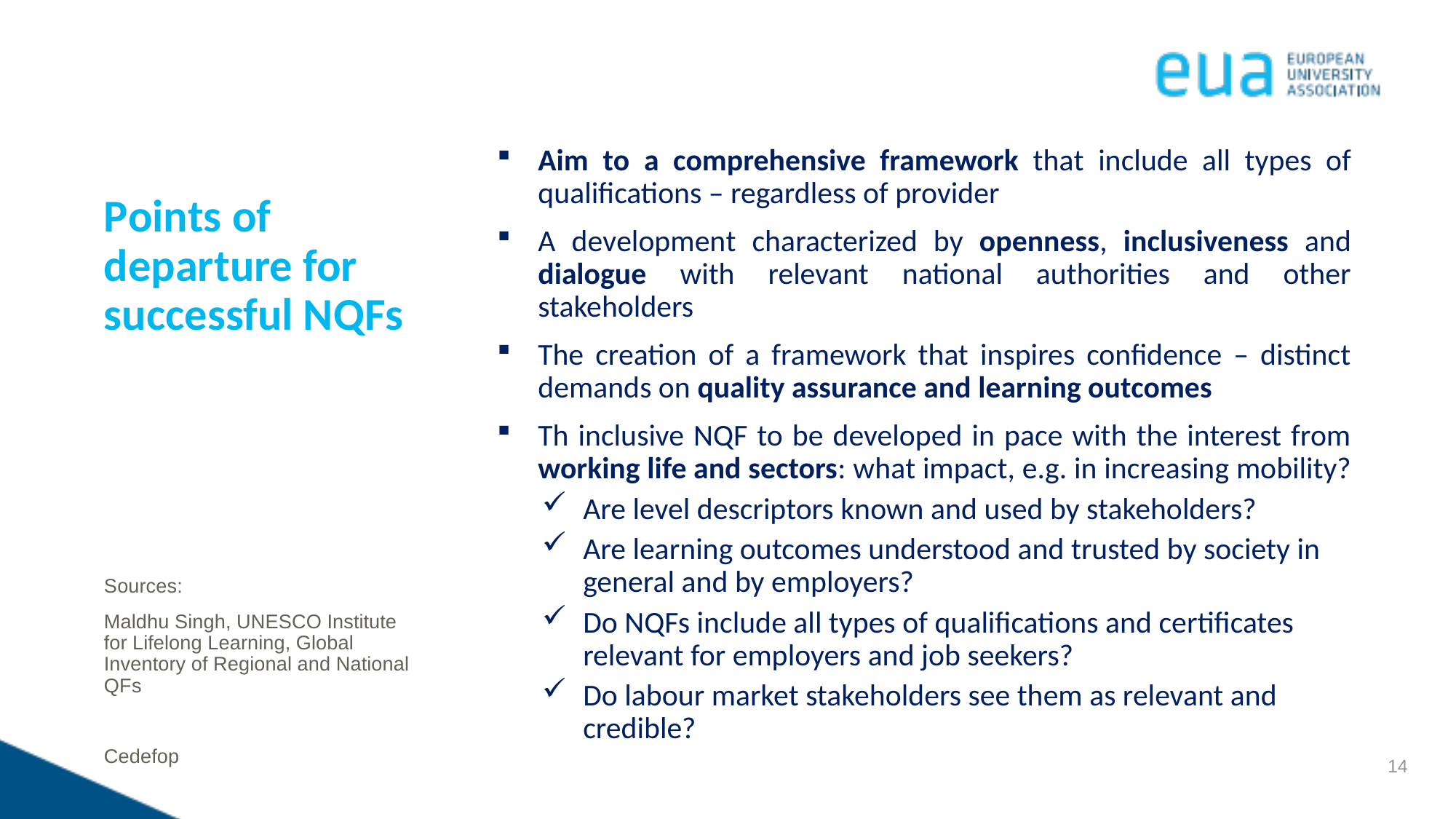

#
Aim to a comprehensive framework that include all types of qualifications – regardless of provider
A development characterized by openness, inclusiveness and dialogue with relevant national authorities and other stakeholders
The creation of a framework that inspires confidence – distinct demands on quality assurance and learning outcomes
Th inclusive NQF to be developed in pace with the interest from working life and sectors: what impact, e.g. in increasing mobility?
Are level descriptors known and used by stakeholders?
Are learning outcomes understood and trusted by society in general and by employers?
Do NQFs include all types of qualifications and certificates relevant for employers and job seekers?
Do labour market stakeholders see them as relevant and credible?

Points of departure for successful NQFs
Sources:
Maldhu Singh, UNESCO Institute for Lifelong Learning, Global Inventory of Regional and National QFs

Cedefop
14